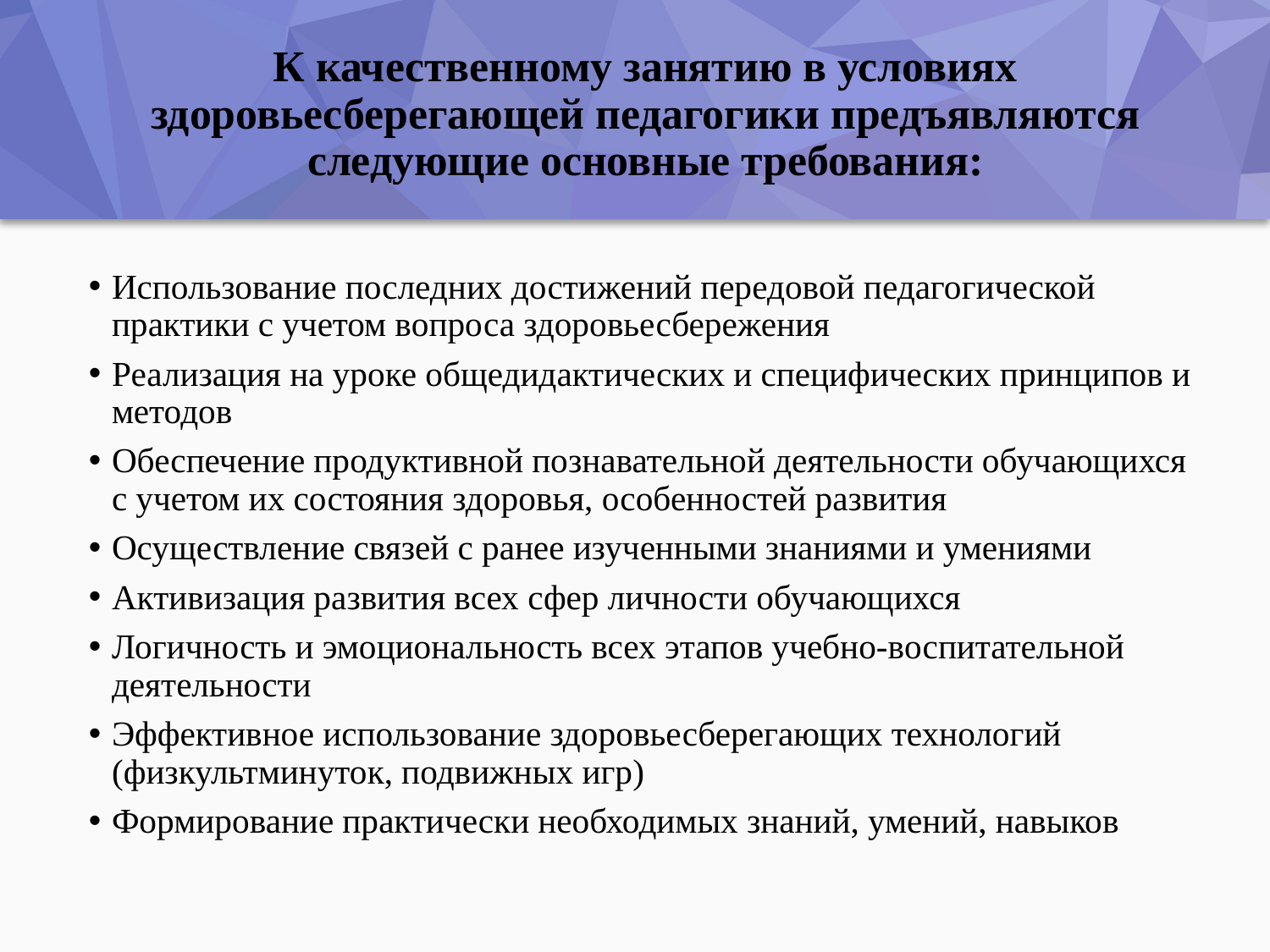

# К качественному занятию в условиях здоровьесберегающей педагогики предъявляются следующие основные требования:
Использование последних достижений передовой педагогической практики с учетом вопроса здоровьесбережения
Реализация на уроке общедидактических и специфических принципов и методов
Обеспечение продуктивной познавательной деятельности обучающихся с учетом их состояния здоровья, особенностей развития
Осуществление связей с ранее изученными знаниями и умениями
Активизация развития всех сфер личности обучающихся
Логичность и эмоциональность всех этапов учебно-воспитательной деятельности
Эффективное использование здоровьесберегающих технологий (физкультминуток, подвижных игр)
Формирование практически необходимых знаний, умений, навыков